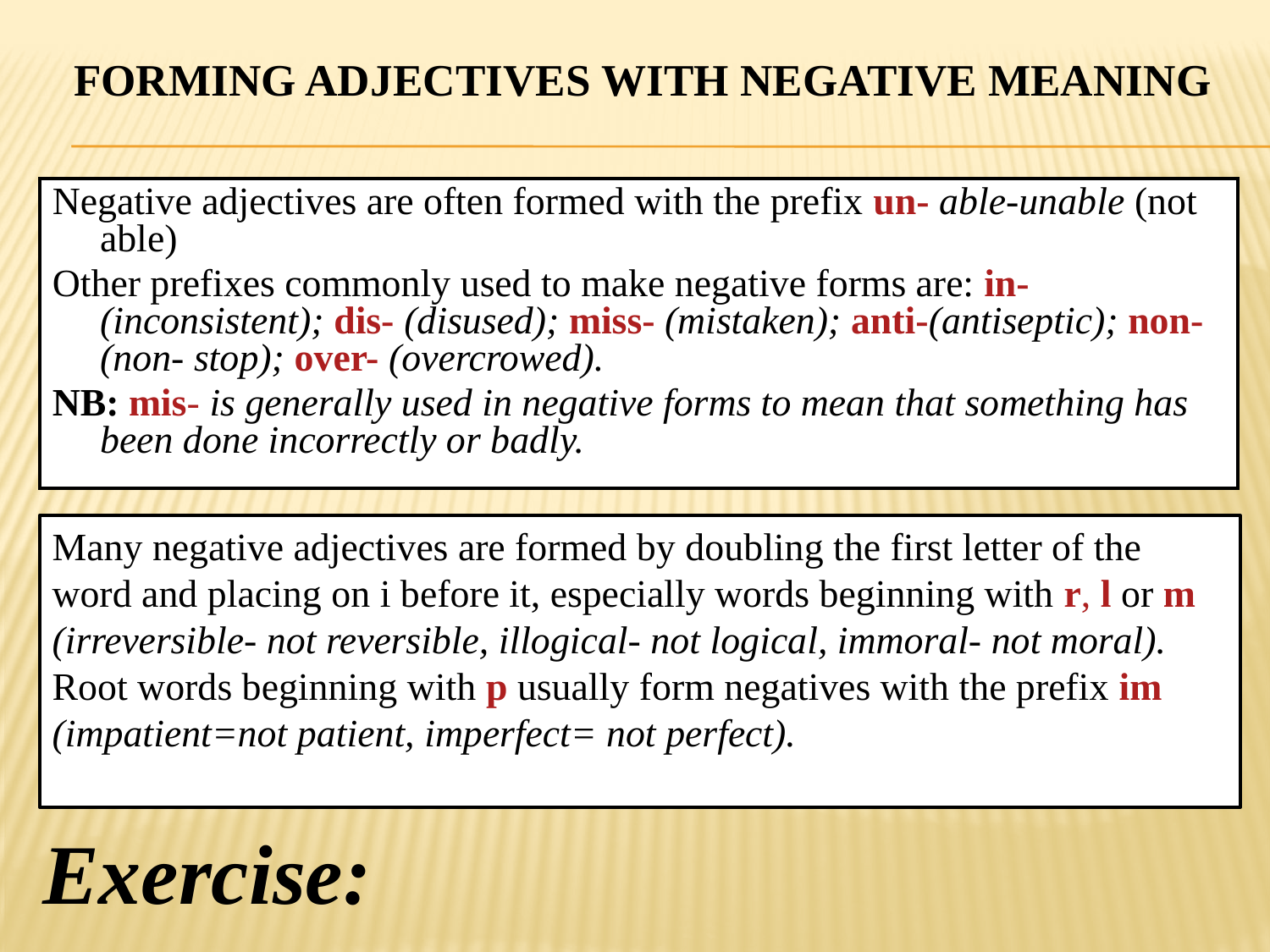

# Forming Adjectives with Negative Meaning
Negative adjectives are often formed with the prefix un- able-unable (not able)
Other prefixes commonly used to make negative forms are: in- (inconsistent); dis- (disused); miss- (mistaken); anti-(antiseptic); non- (non- stop); over- (overcrowed).
NB: mis- is generally used in negative forms to mean that something has been done incorrectly or badly.
Many negative adjectives are formed by doubling the first letter of the word and placing on i before it, especially words beginning with r, l or m (irreversible- not reversible, illogical- not logical, immoral- not moral).
Root words beginning with p usually form negatives with the prefix im (impatient=not patient, imperfect= not perfect).

Exercise: